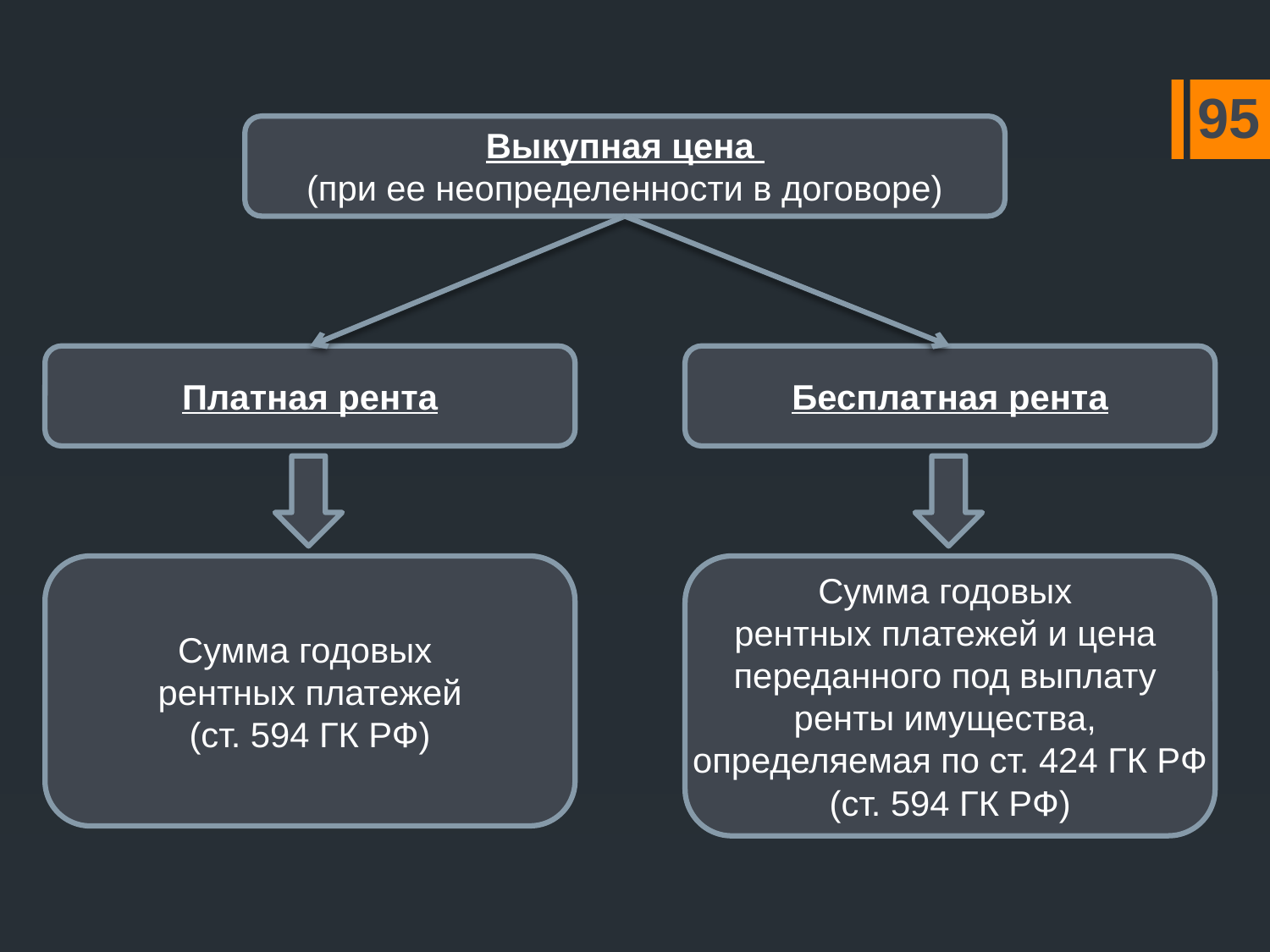

95
Выкупная цена
(при ее неопределенности в договоре)
Платная рента
Бесплатная рента

Сумма годовых
рентных платежей
(ст. 594 ГК РФ)
Сумма годовых
рентных платежей и цена
переданного под выплату
ренты имущества,
определяемая по ст. 424 ГК РФ
(ст. 594 ГК РФ)